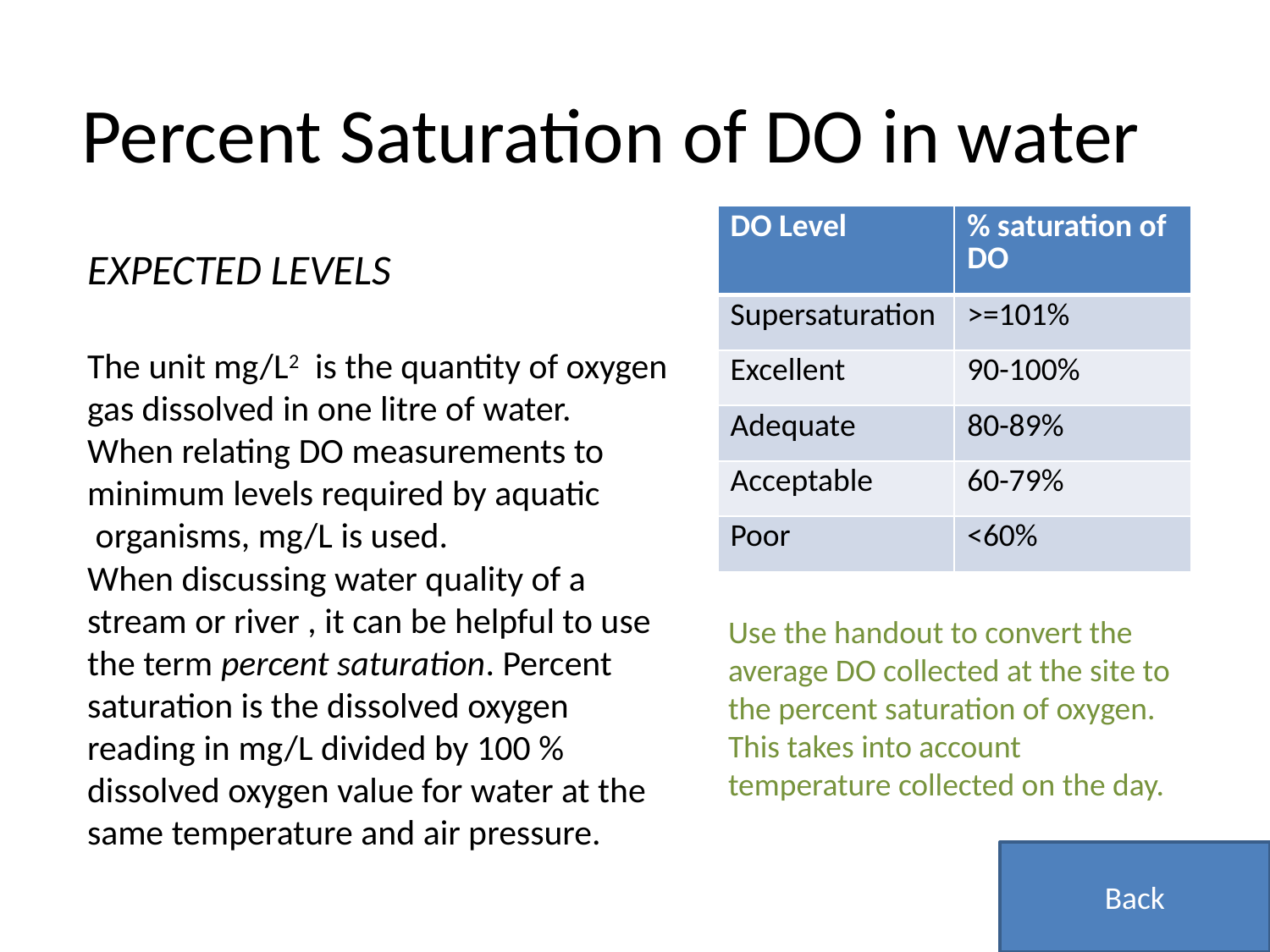

Percent Saturation of DO in water
| DO Level | % saturation of DO |
| --- | --- |
| Supersaturation | >=101% |
| Excellent | 90-100% |
| Adequate | 80-89% |
| Acceptable | 60-79% |
| Poor | <60% |
EXPECTED LEVELS

The unit mg/L2  is the quantity of oxygen gas dissolved in one litre of water.
When relating DO measurements to minimum levels required by aquatic
 organisms, mg/L is used.
When discussing water quality of a stream or river , it can be helpful to use
the term percent saturation. Percent saturation is the dissolved oxygen reading in mg/L divided by 100 % dissolved oxygen value for water at the same temperature and air pressure.
Use the handout to convert the average DO collected at the site to the percent saturation of oxygen. This takes into account temperature collected on the day.
Back